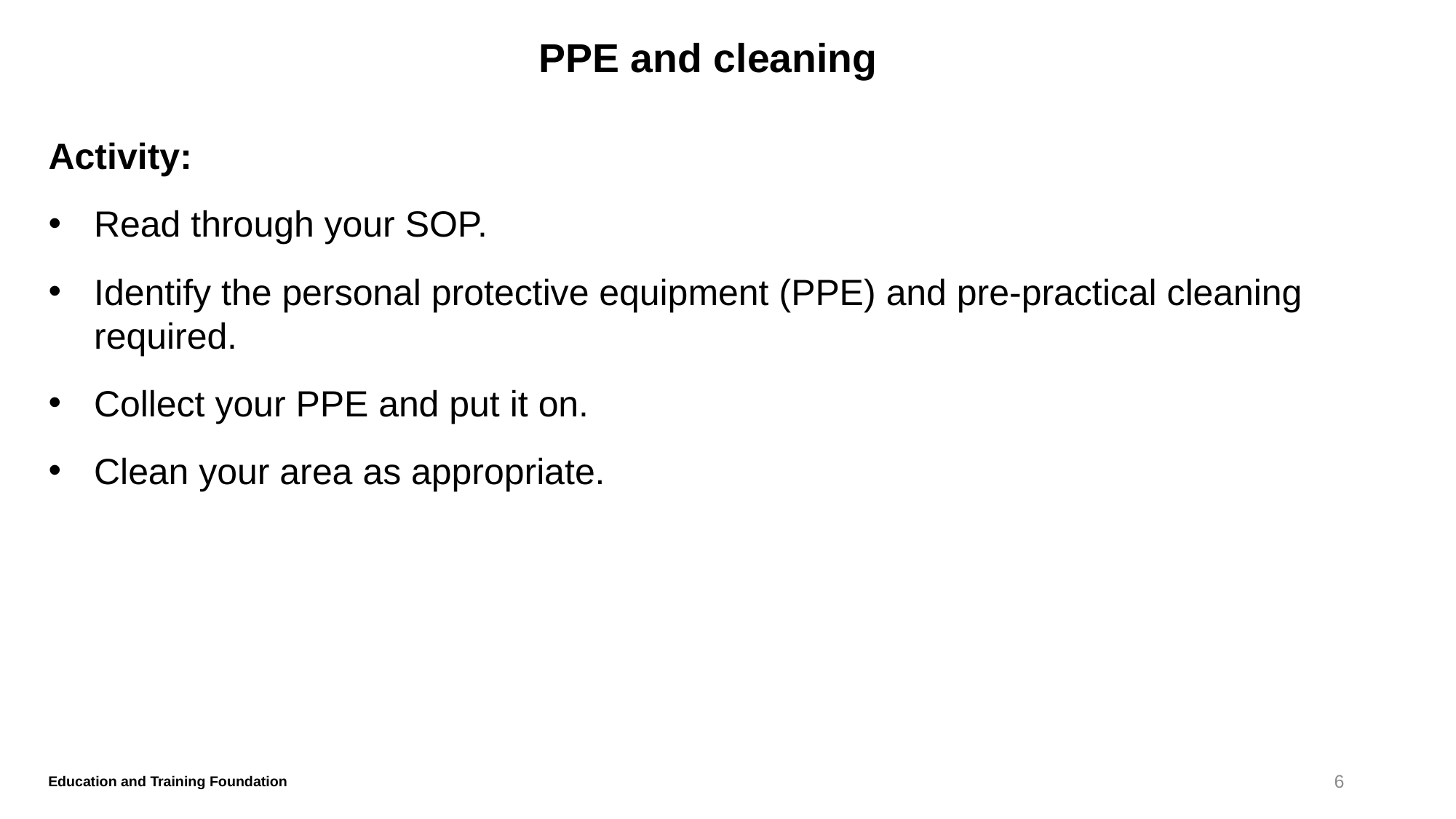

# PPE and cleaning
Activity:
Read through your SOP.
Identify the personal protective equipment (PPE) and pre-practical cleaning required.
Collect your PPE and put it on.
Clean your area as appropriate.

6
Education and Training Foundation